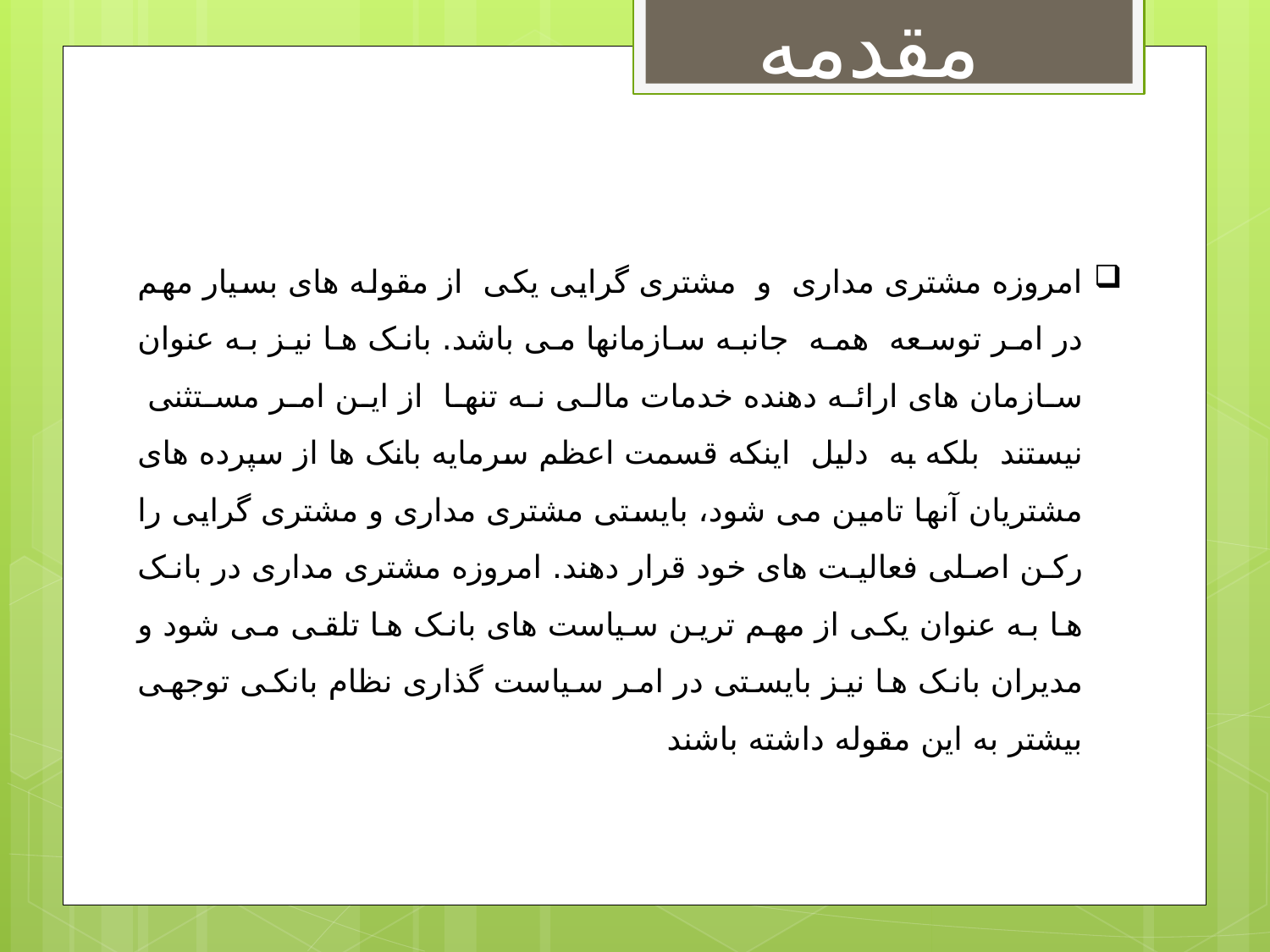

مقدمه
امروزه مشتری مداری  و  مشتری گرایی یکی  از مقوله های بسیار مهم در امر توسعه  همه  جانبه سازمانها می باشد. بانک ها نیز به عنوان سازمان های ارائه دهنده خدمات مالی نه تنها  از این امر مستثنی  نیستند  بلکه به  دلیل  اینکه قسمت اعظم سرمایه بانک ها از سپرده های مشتریان آنها تامین می شود، بایستی مشتری مداری و مشتری گرایی را رکن اصلی فعالیت های خود قرار دهند. امروزه مشتری مداری در بانک ها به عنوان یکی از مهم ترین سیاست های بانک ها تلقی می شود و مدیران بانک ها نیز بایستی در امر سیاست گذاری نظام بانکی توجهی بیشتر به این مقوله داشته باشند